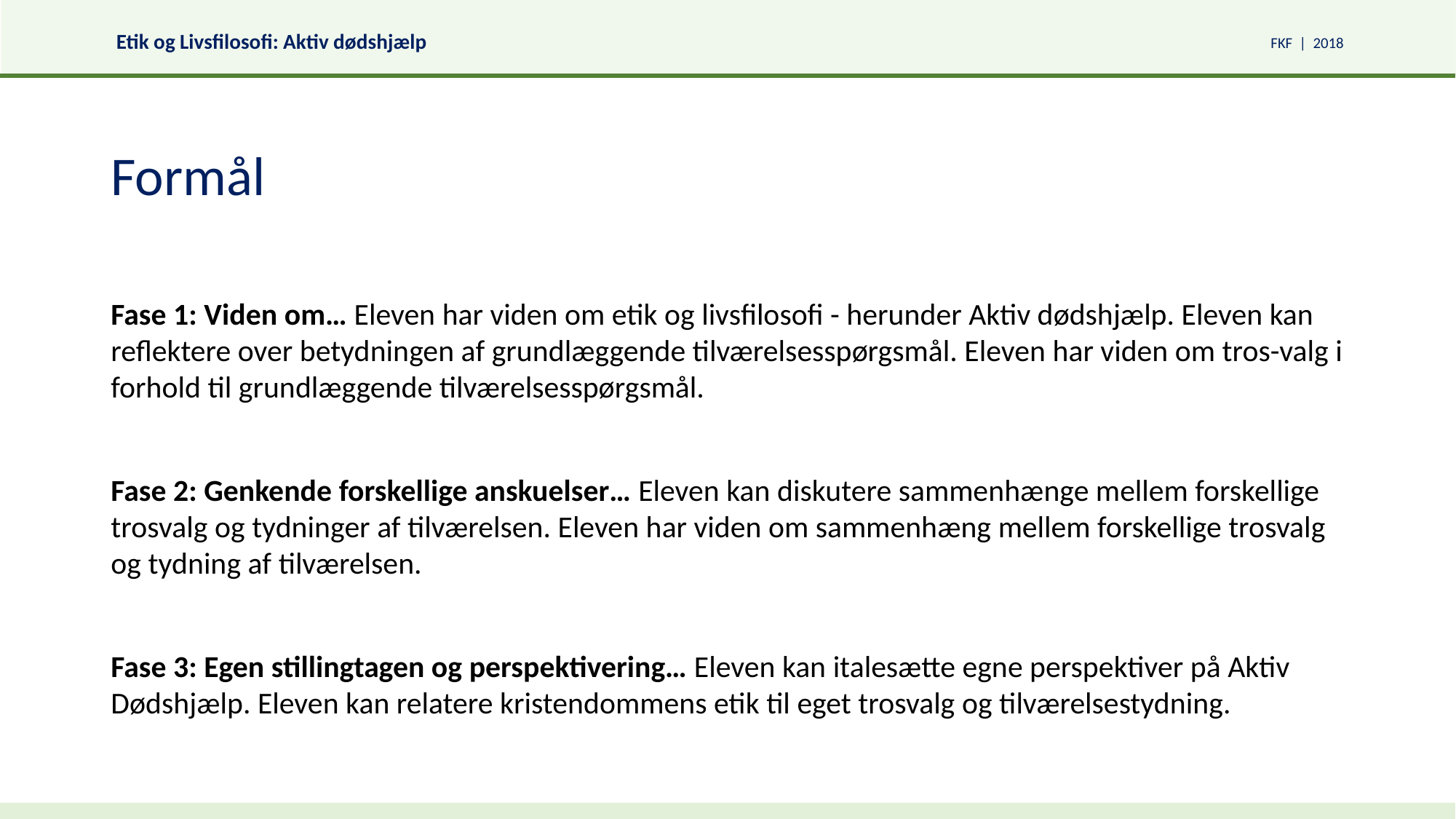

# Formål
Fase 1: Viden om… Eleven har viden om etik og livsfilosofi - herunder Aktiv dødshjælp. Eleven kan reflektere over betydningen af grundlæggende tilværelsesspørgsmål. Eleven har viden om tros-valg i forhold til grundlæggende tilværelsesspørgsmål.

Fase 2: Genkende forskellige anskuelser… Eleven kan diskutere sammenhænge mellem forskellige trosvalg og tydninger af tilværelsen. Eleven har viden om sammenhæng mellem forskellige trosvalg og tydning af tilværelsen.

Fase 3: Egen stillingtagen og perspektivering… Eleven kan italesætte egne perspektiver på Aktiv Dødshjælp. Eleven kan relatere kristendommens etik til eget trosvalg og tilværelsestydning.